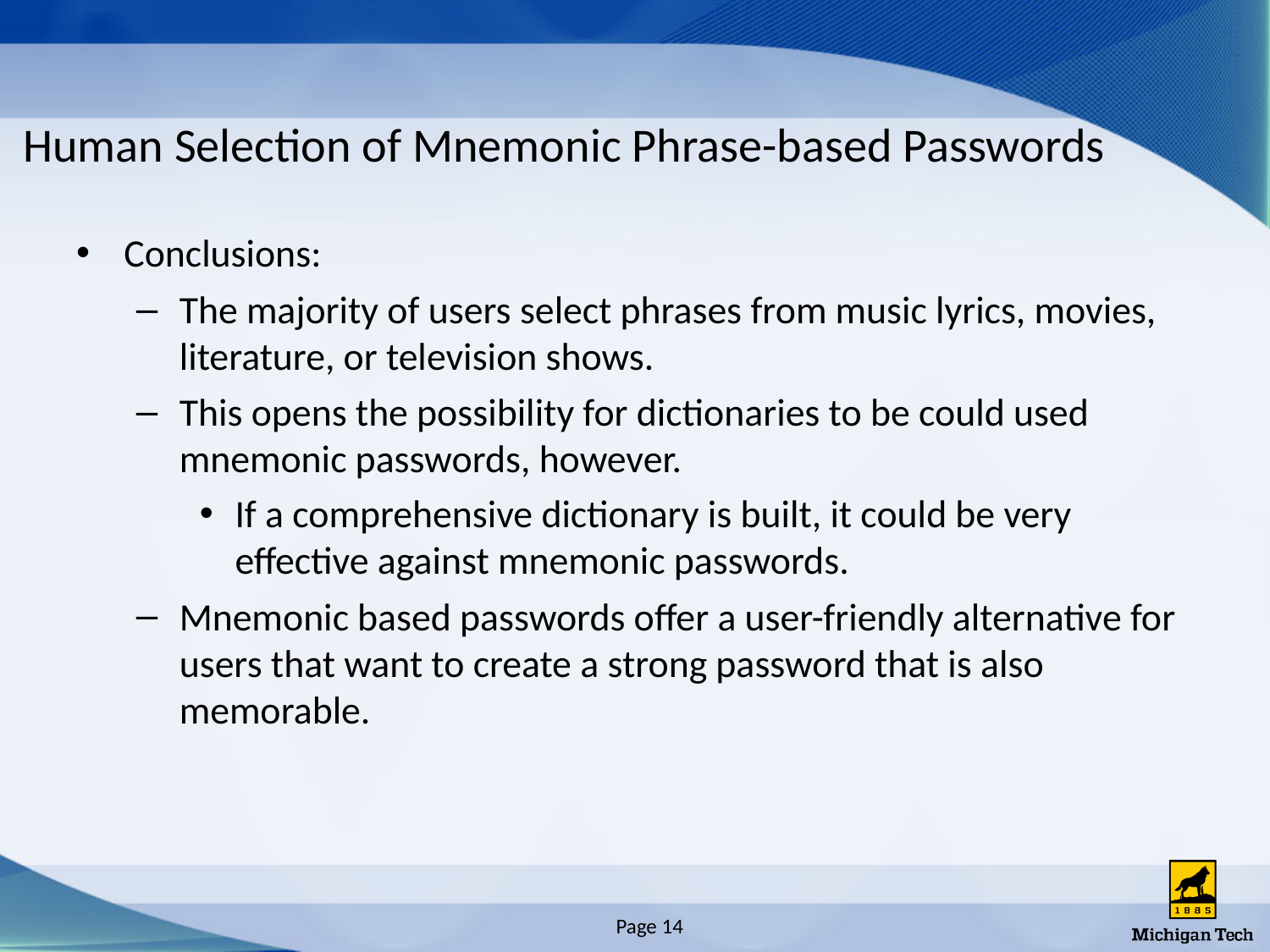

# Human Selection of Mnemonic Phrase-based Passwords
Conclusions:
The majority of users select phrases from music lyrics, movies, literature, or television shows.
This opens the possibility for dictionaries to be could used mnemonic passwords, however.
If a comprehensive dictionary is built, it could be very effective against mnemonic passwords.
Mnemonic based passwords offer a user-friendly alternative for users that want to create a strong password that is also memorable.